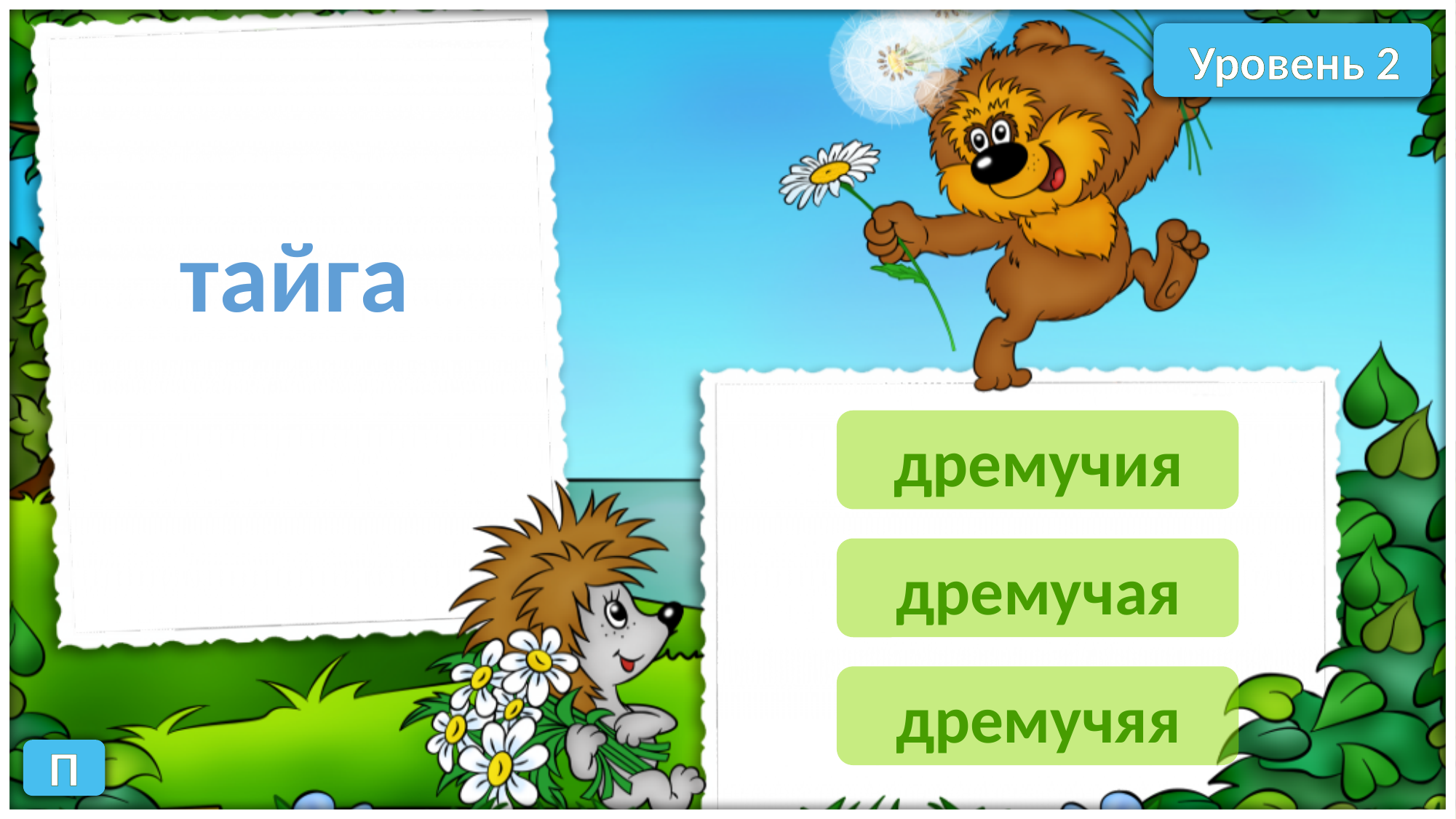

Уровень 2
тайга

дремучия

дремучая

дремучяя
П